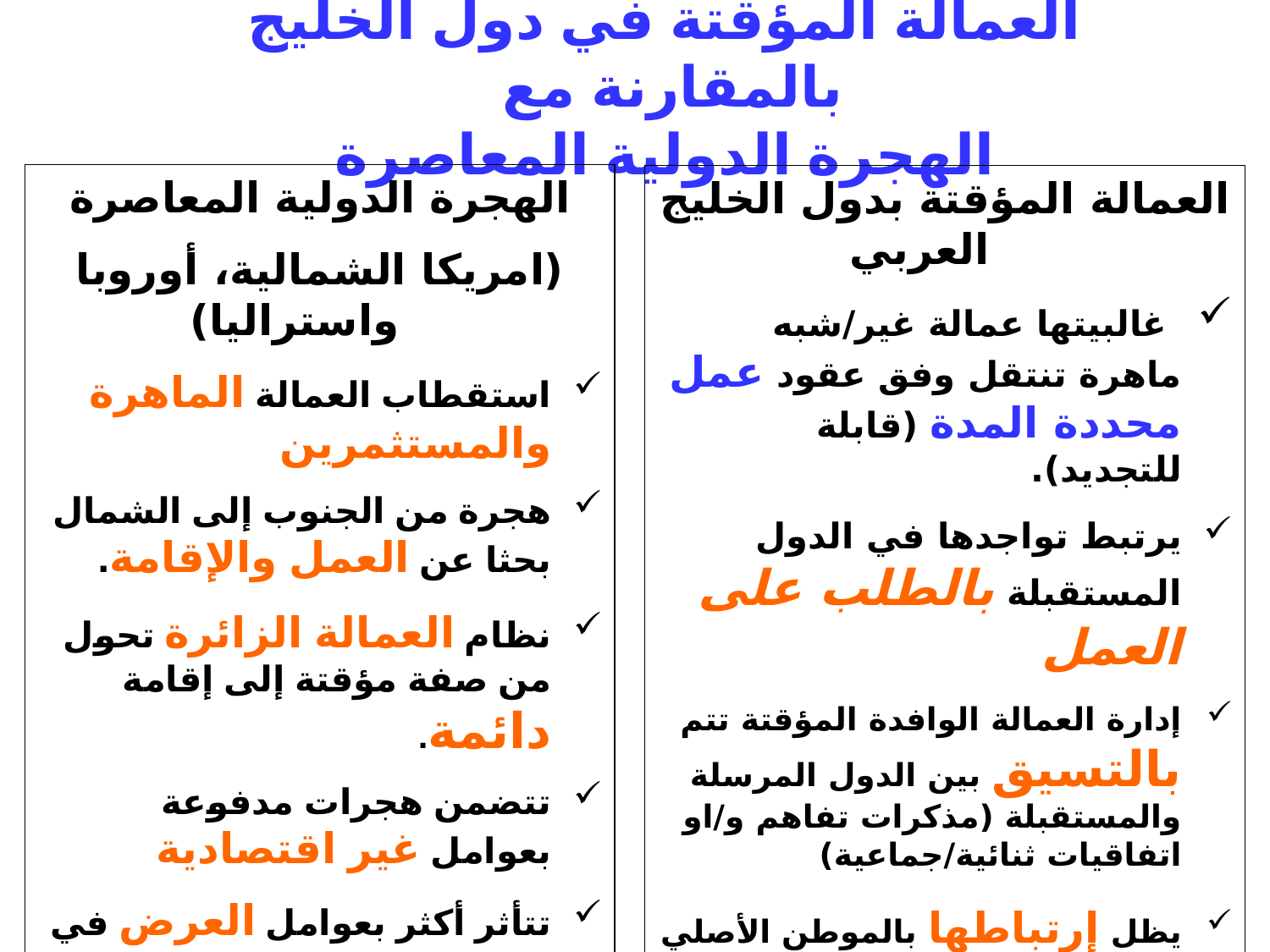

# العمالة المؤقتة في دول الخليج بالمقارنة مع الهجرة الدولية المعاصرة
الهجرة الدولية المعاصرة
(امريكا الشمالية، أوروبا واستراليا)
استقطاب العمالة الماهرة والمستثمرين
هجرة من الجنوب إلى الشمال بحثا عن العمل والإقامة.
نظام العمالة الزائرة تحول من صفة مؤقتة إلى إقامة دائمة.
تتضمن هجرات مدفوعة بعوامل غير اقتصادية
تتأثر أكثر بعوامل العرض في الدول المرسلة والنظم المتبعة في الدول المستقبلة لقبولها
العمالة المؤقتة بدول الخليج العربي
 غالبيتها عمالة غير/شبه ماهرة تنتقل وفق عقود عمل محددة المدة (قابلة للتجديد).
يرتبط تواجدها في الدول المستقبلة بالطلب على العمل
إدارة العمالة الوافدة المؤقتة تتم بالتسيق بين الدول المرسلة والمستقبلة (مذكرات تفاهم و/او اتفاقيات ثنائية/جماعية)
يظل إرتباطها بالموطن الأصلي من خلال تحويل المدخرات للموطن بغرض الاستثمار أو الانفاق الاستهلاكي
في الغالب لا تصطحب الأسرة